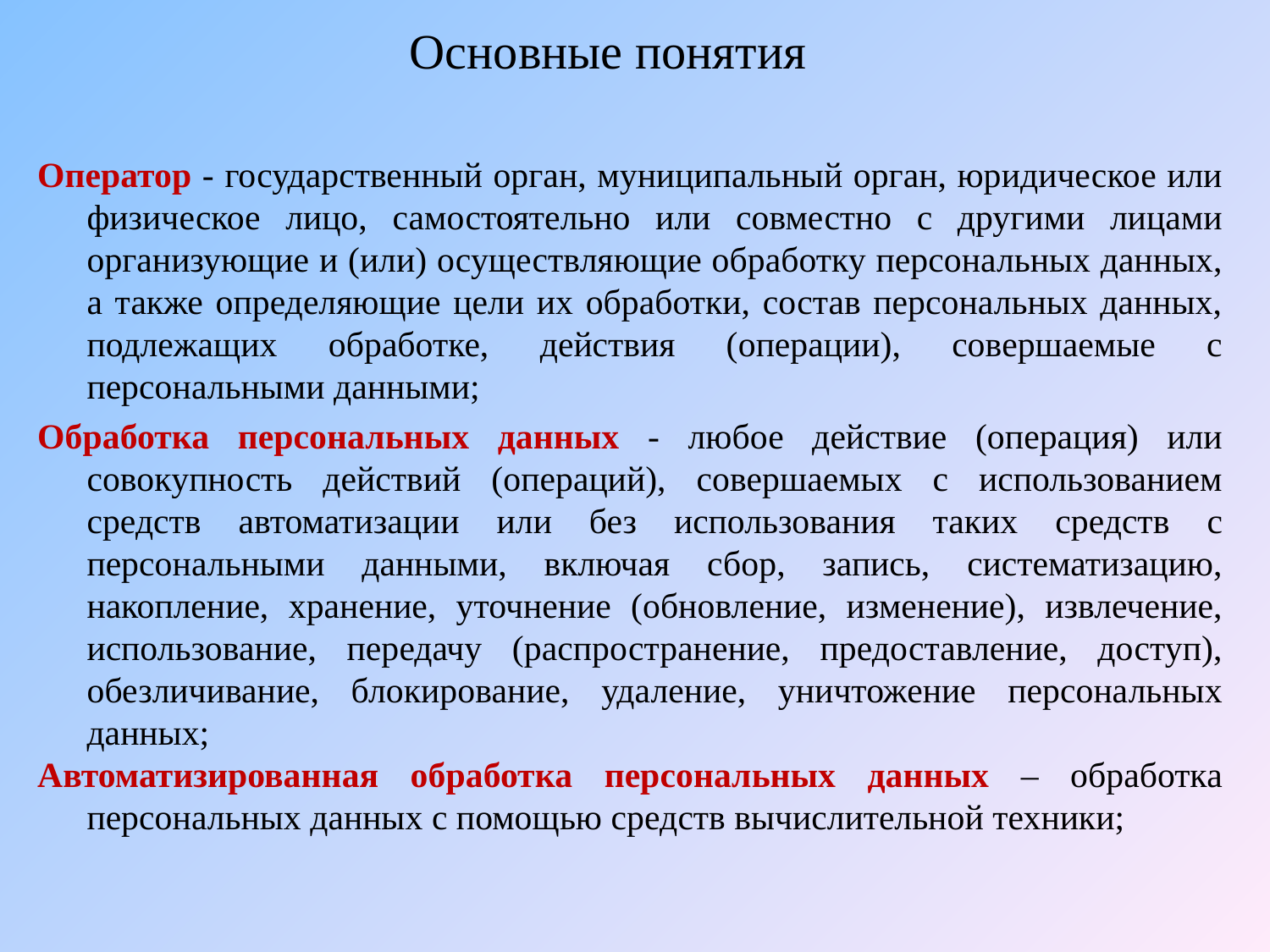

Основные понятия
Оператор - государственный орган, муниципальный орган, юридическое или физическое лицо, самостоятельно или совместно с другими лицами организующие и (или) осуществляющие обработку персональных данных, а также определяющие цели их обработки, состав персональных данных, подлежащих обработке, действия (операции), совершаемые с персональными данными;
Обработка персональных данных - любое действие (операция) или совокупность действий (операций), совершаемых с использованием средств автоматизации или без использования таких средств с персональными данными, включая сбор, запись, систематизацию, накопление, хранение, уточнение (обновление, изменение), извлечение, использование, передачу (распространение, предоставление, доступ), обезличивание, блокирование, удаление, уничтожение персональных данных;
Автоматизированная обработка персональных данных – обработка персональных данных с помощью средств вычислительной техники;